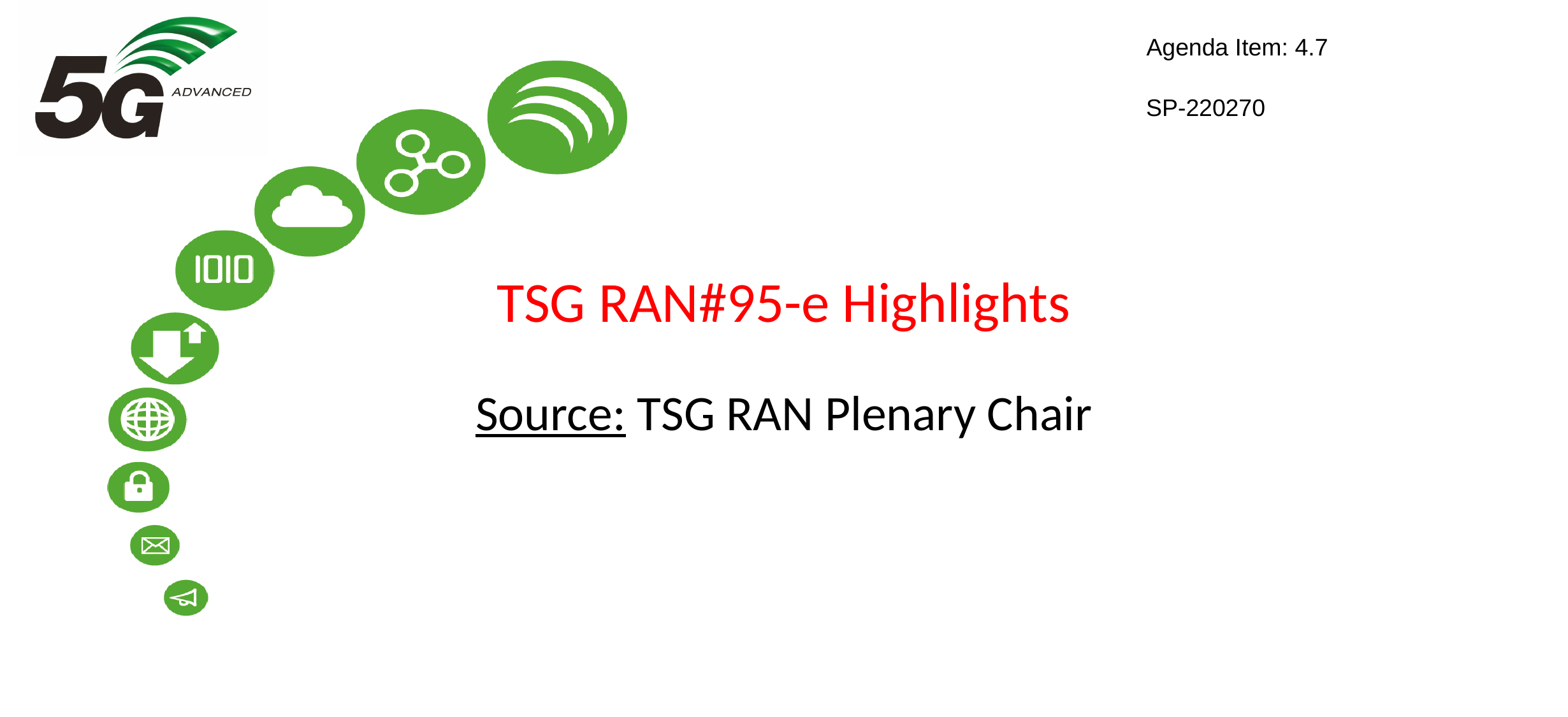

Agenda Item: 4.7
SP-220270
# TSG RAN#95-e Highlights
Source: TSG RAN Plenary Chair